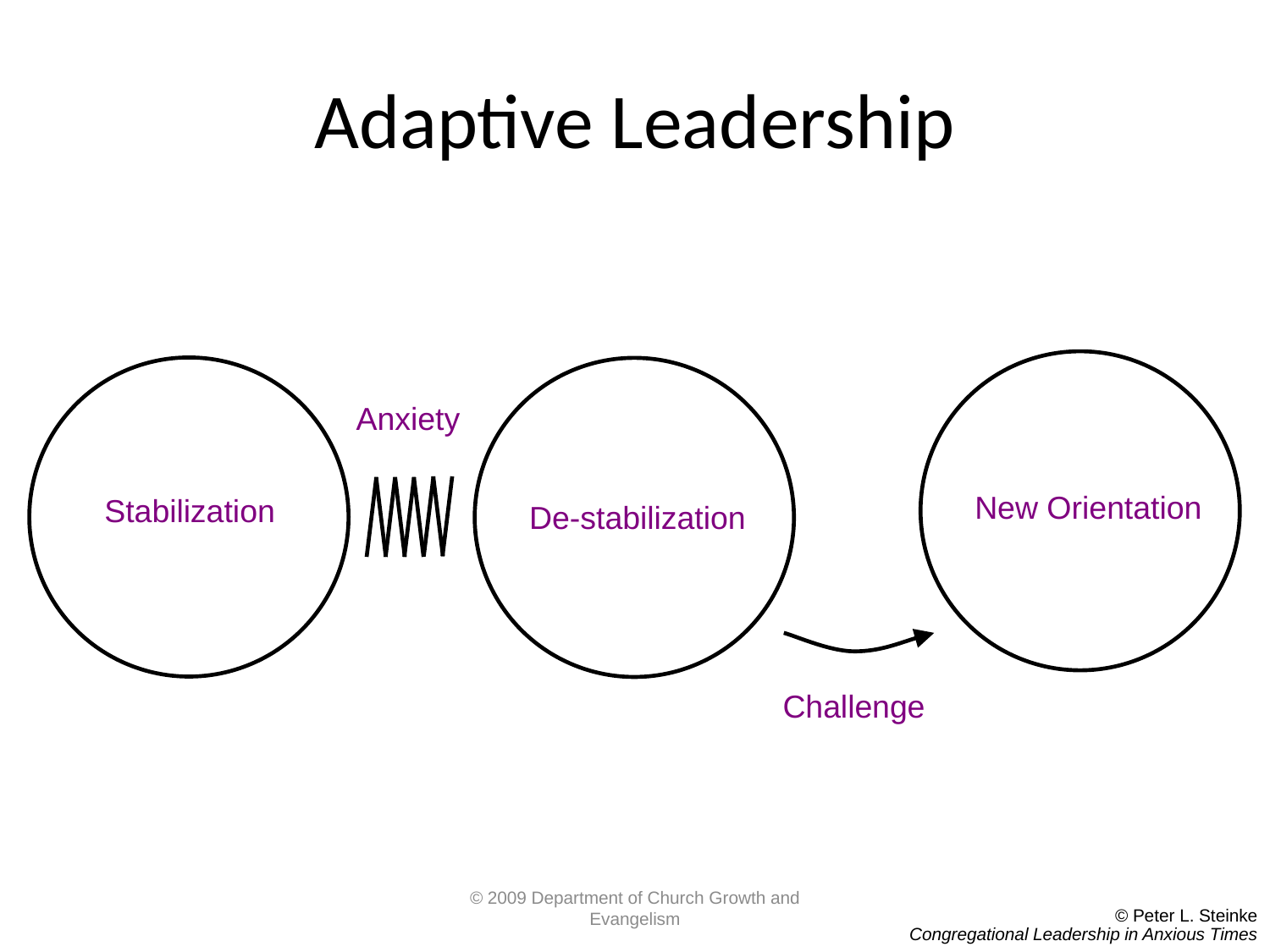

# Adaptive Leadership

Anxiety

New Orientation
Stabilization
De-stabilization

Challenge
© 2009 Department of Church Growth and Evangelism
© Peter L. Steinke
Congregational Leadership in Anxious Times